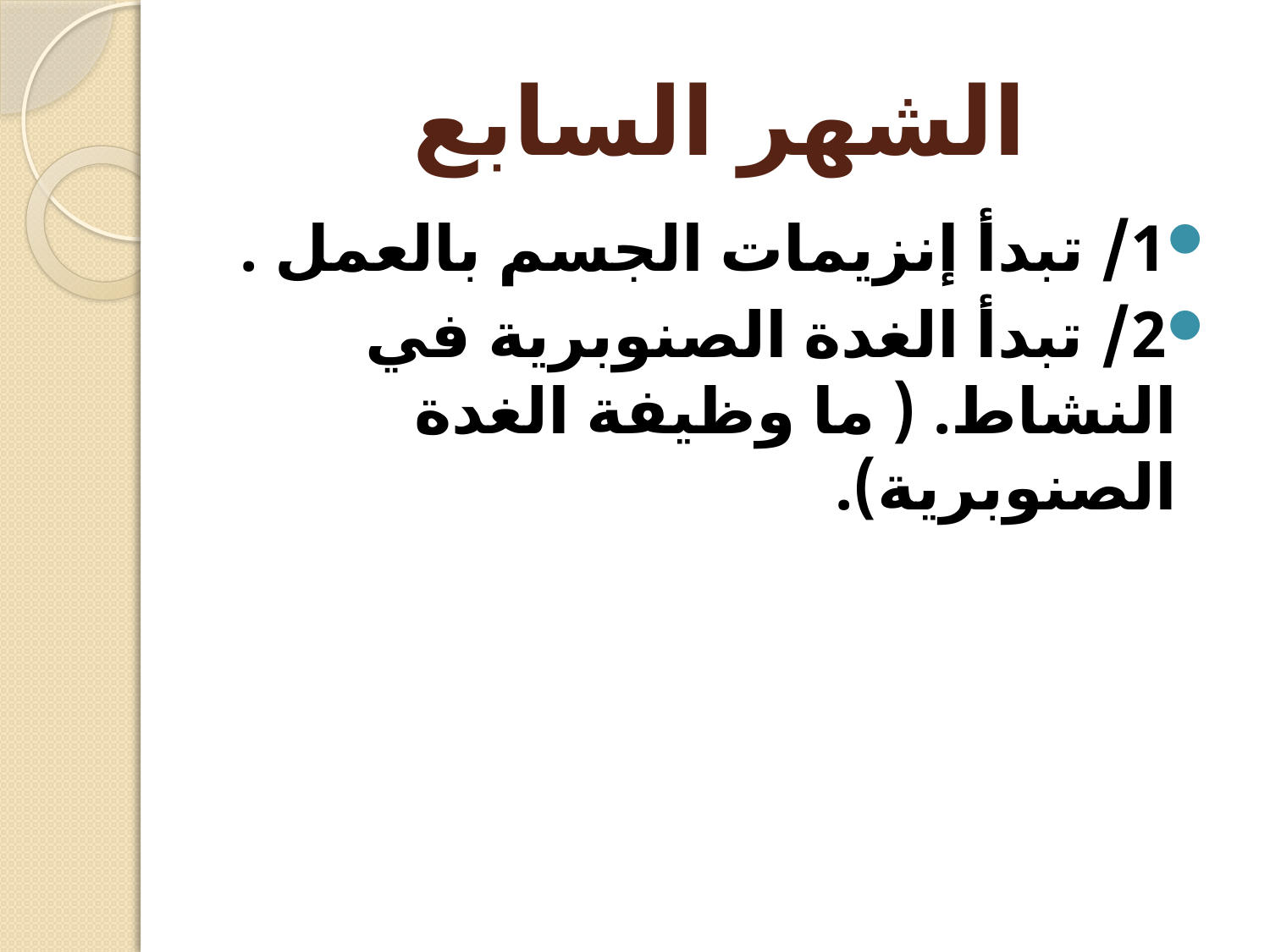

# الشهر السابع
1/ تبدأ إنزيمات الجسم بالعمل .
2/ تبدأ الغدة الصنوبرية في النشاط. ( ما وظيفة الغدة الصنوبرية).